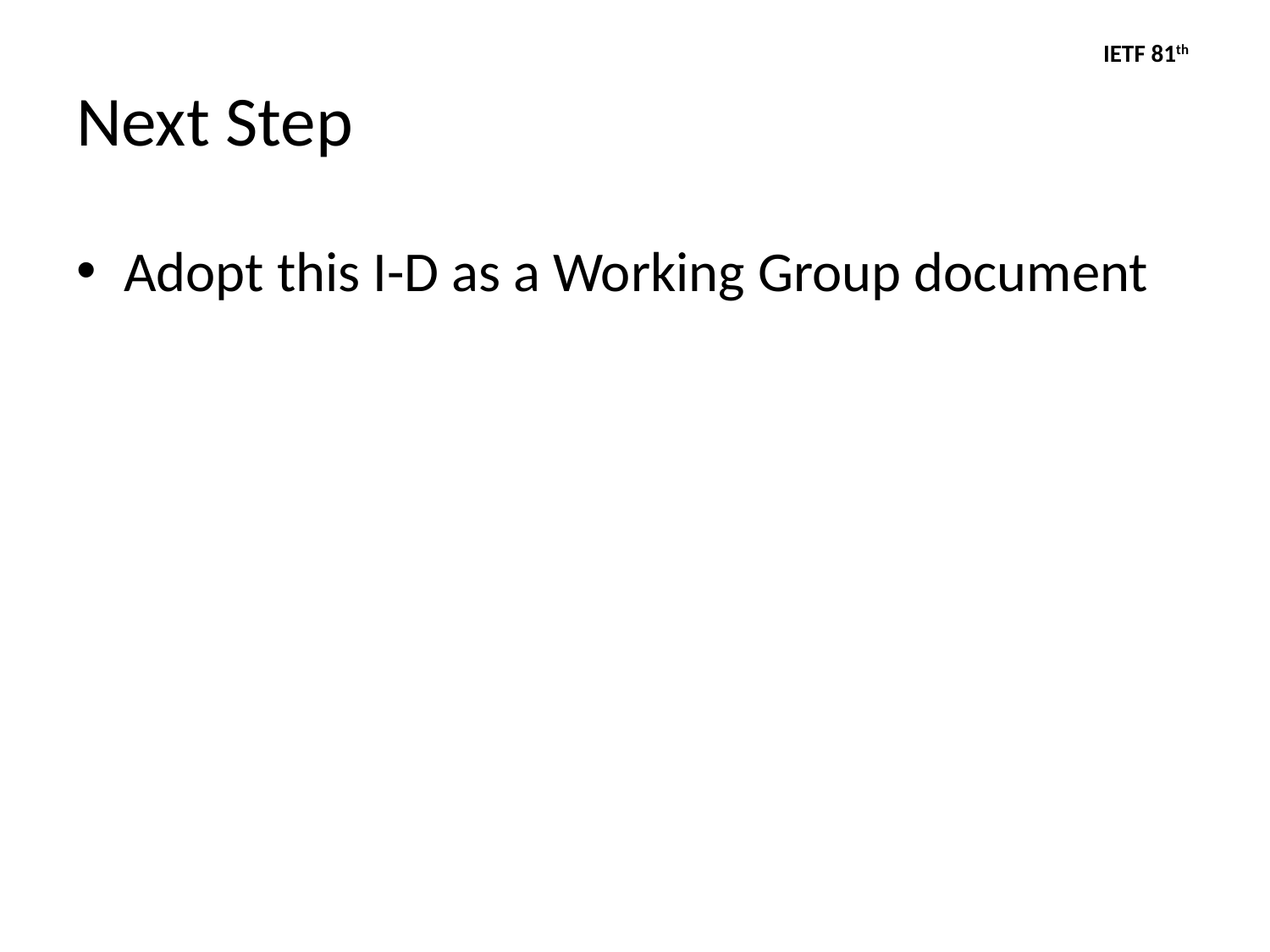

# Next Step
Adopt this I-D as a Working Group document